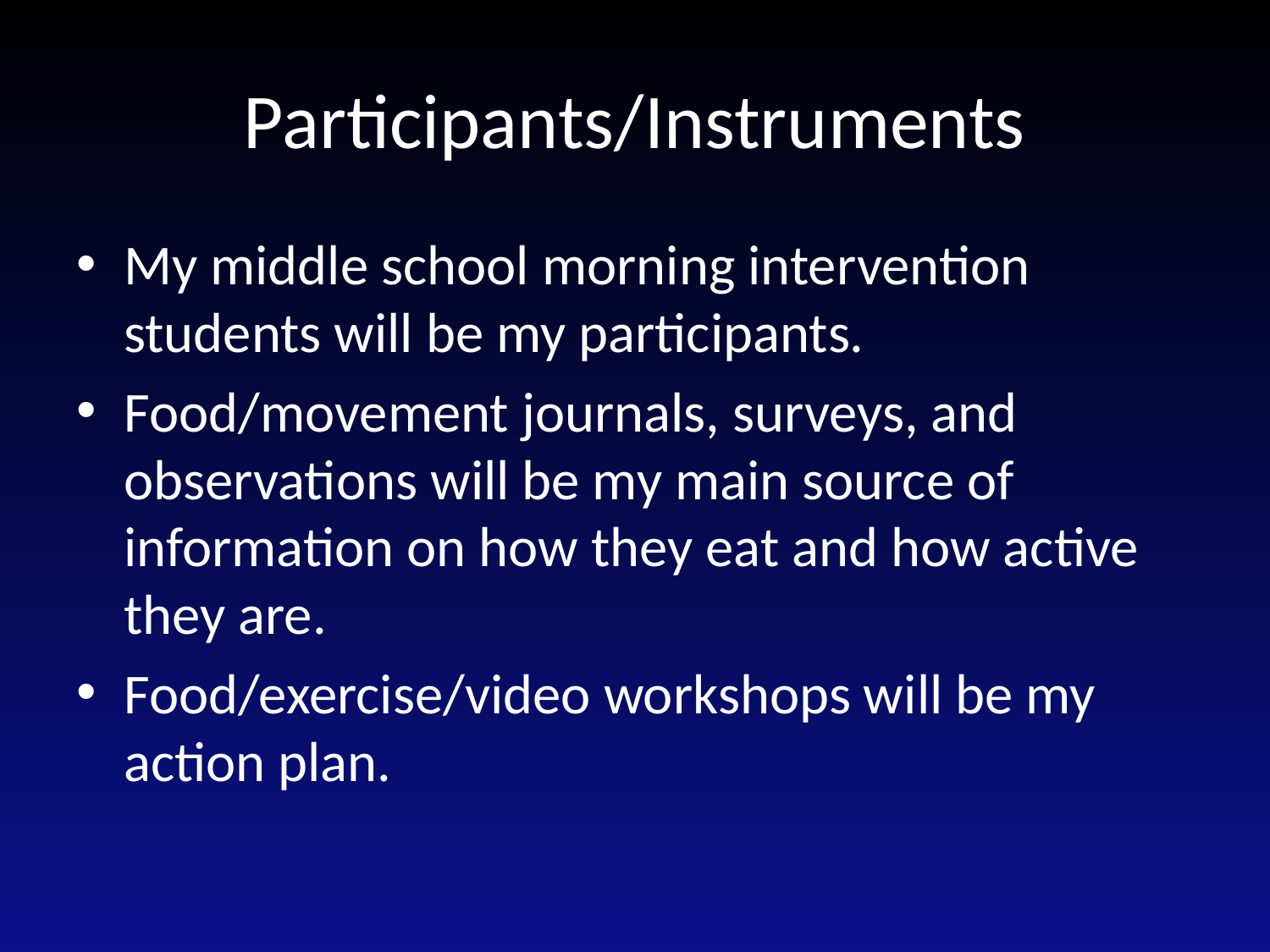

# Participants/Instruments
My middle school morning intervention students will be my participants.
Food/movement journals, surveys, and observations will be my main source of information on how they eat and how active they are.
Food/exercise/video workshops will be my action plan.